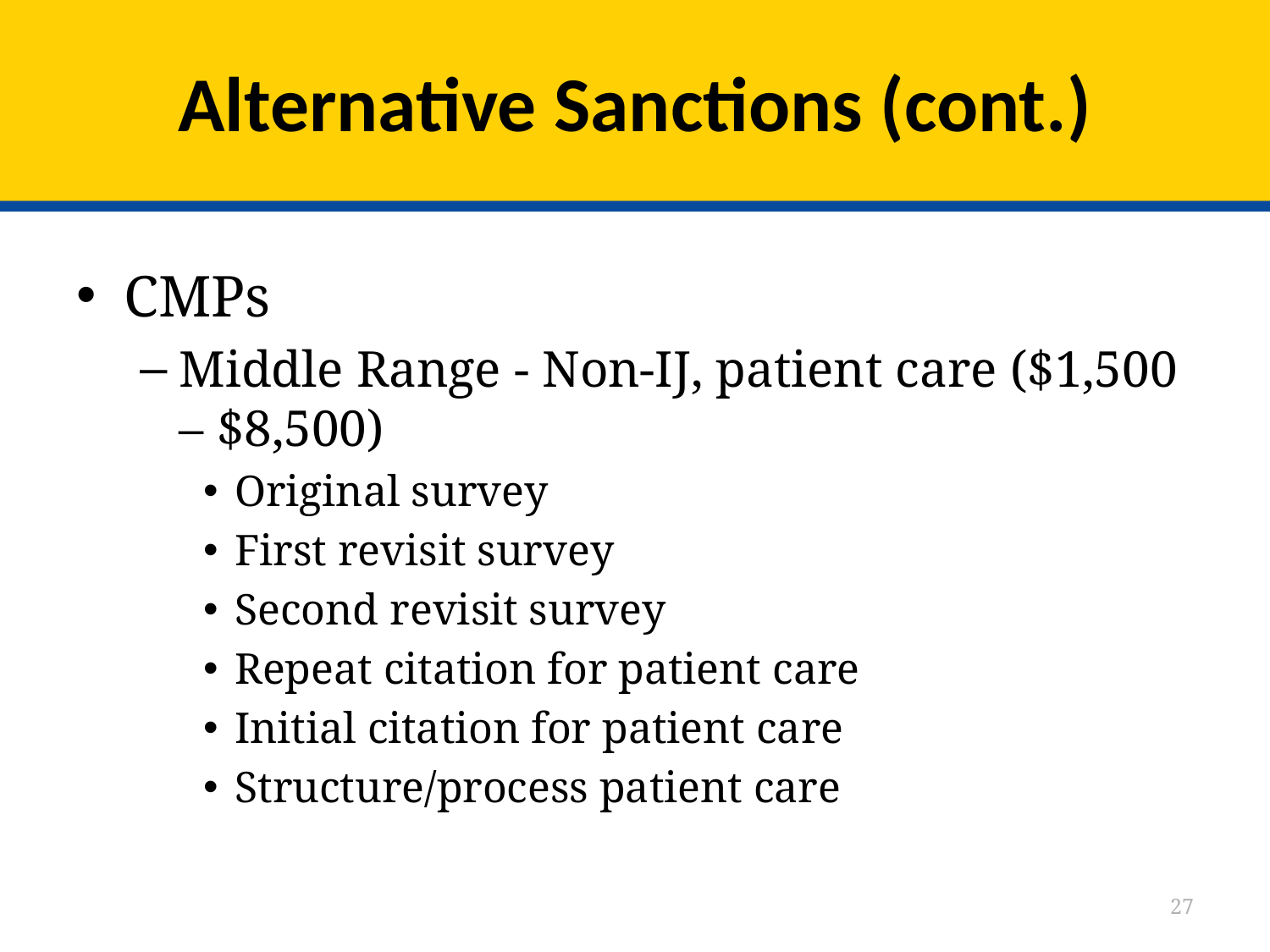

# Alternative Sanctions (cont.)
CMPs
Middle Range - Non-IJ, patient care ($1,500 – $8,500)
Original survey
First revisit survey
Second revisit survey
Repeat citation for patient care
Initial citation for patient care
Structure/process patient care
27